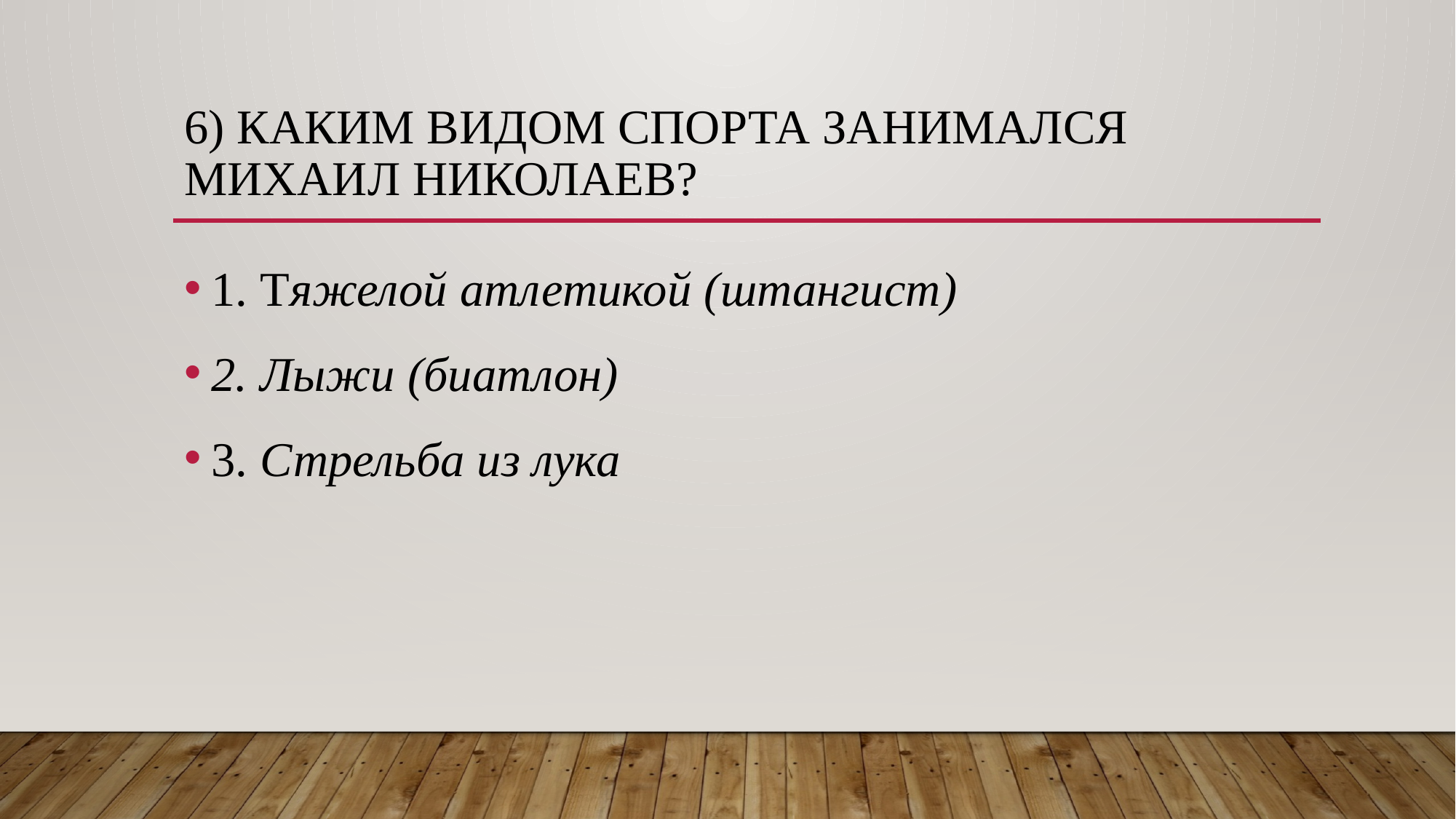

# 6) Каким видом спорта занимался Михаил Николаев?
1. Тяжелой атлетикой (штангист)
2. Лыжи (биатлон)
3. Стрельба из лука